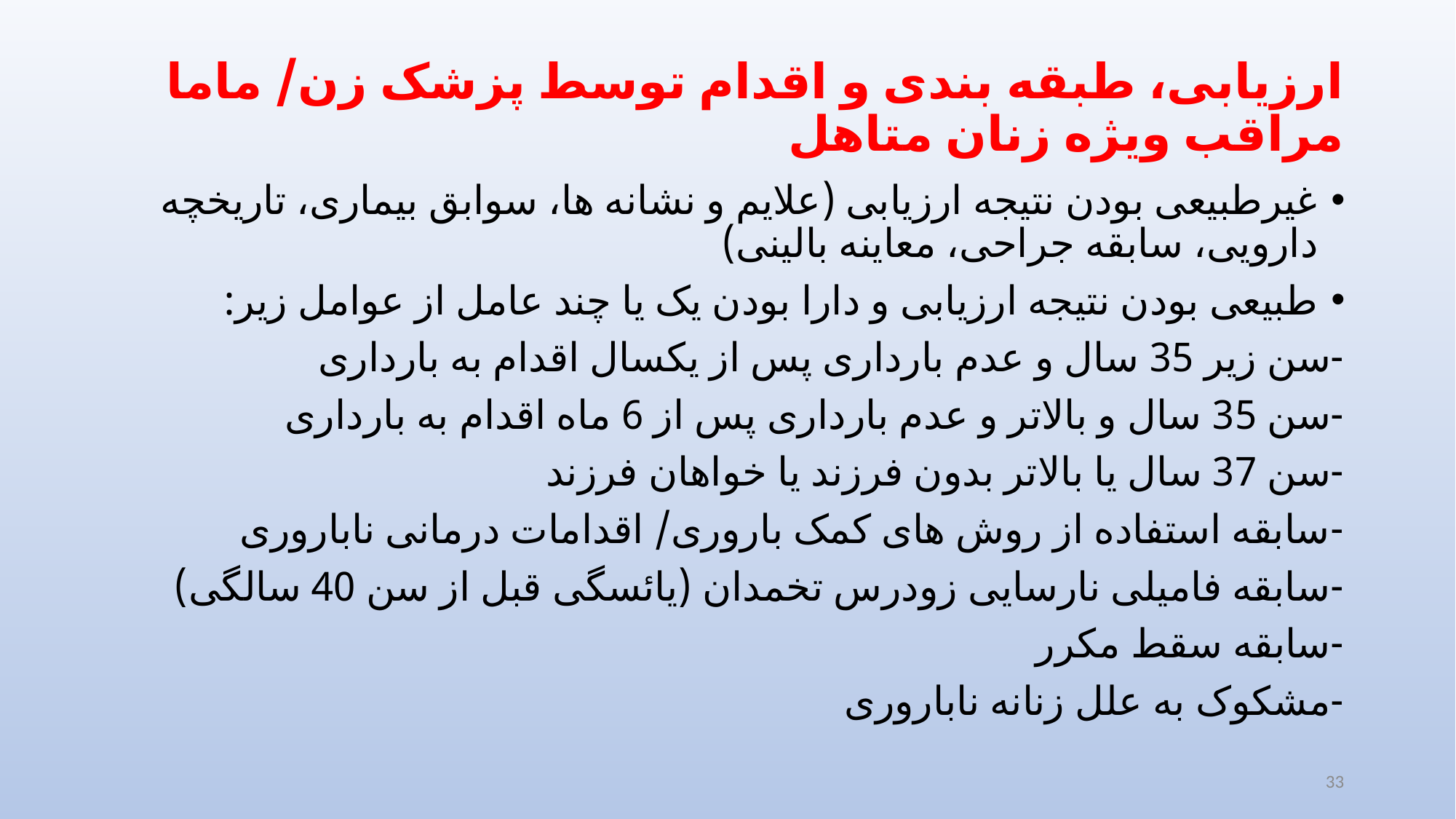

# ارزیابی، طبقه بندی و اقدام توسط پزشک زن/ ماما مراقب ویژه زنان متاهل
غیرطبیعی بودن نتیجه ارزیابی (علایم و نشانه ها، سوابق بیماری، تاریخچه دارویی، سابقه جراحی، معاینه بالینی)
طبیعی بودن نتیجه ارزیابی و دارا بودن یک یا چند عامل از عوامل زیر:
-سن زیر 35 سال و عدم بارداری پس از یکسال اقدام به بارداری
-سن 35 سال و بالاتر و عدم بارداری پس از 6 ماه اقدام به بارداری
-سن 37 سال یا بالاتر بدون فرزند یا خواهان فرزند
-سابقه استفاده از روش های کمک باروری/ اقدامات درمانی ناباروری
-سابقه فامیلی نارسایی زودرس تخمدان (یائسگی قبل از سن 40 سالگی)
-سابقه سقط مکرر
-مشکوک به علل زنانه ناباروری
33